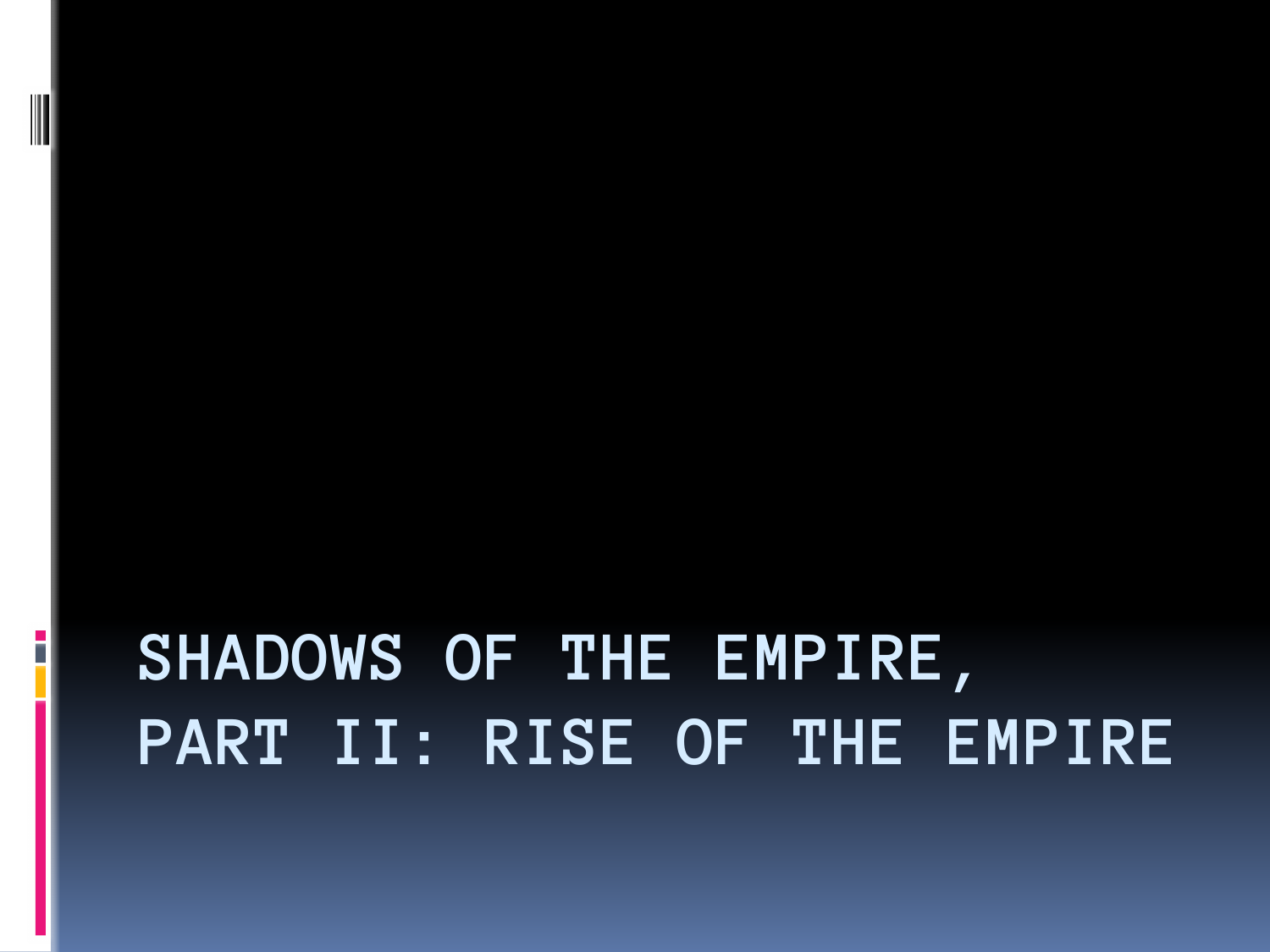

# Shadows of the Empire, Part II: Rise of the Empire